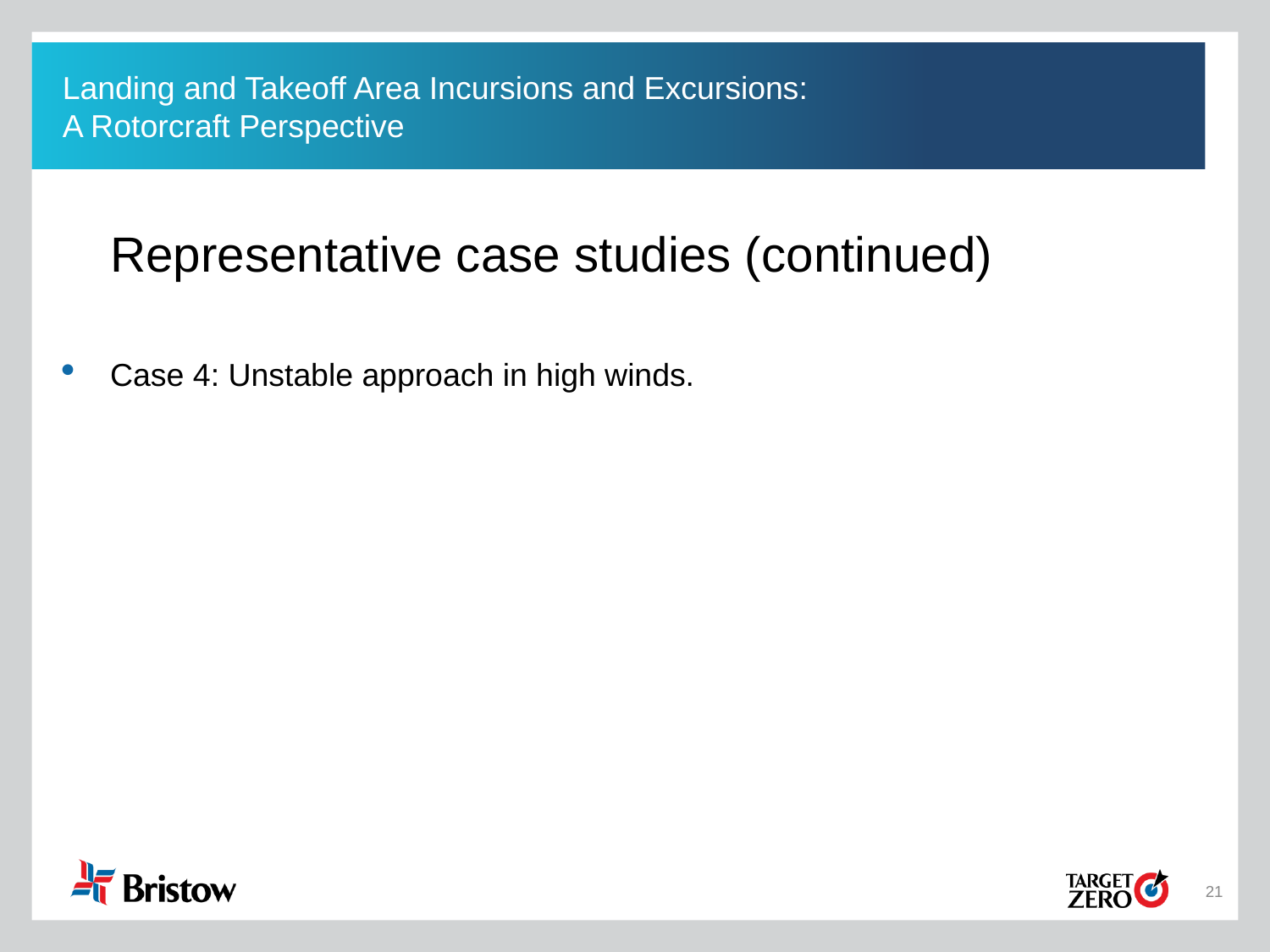

Landing and Takeoff Area Incursions and Excursions:
A Rotorcraft Perspective
	Representative case studies (continued)

Case 4: Unstable approach in high winds.